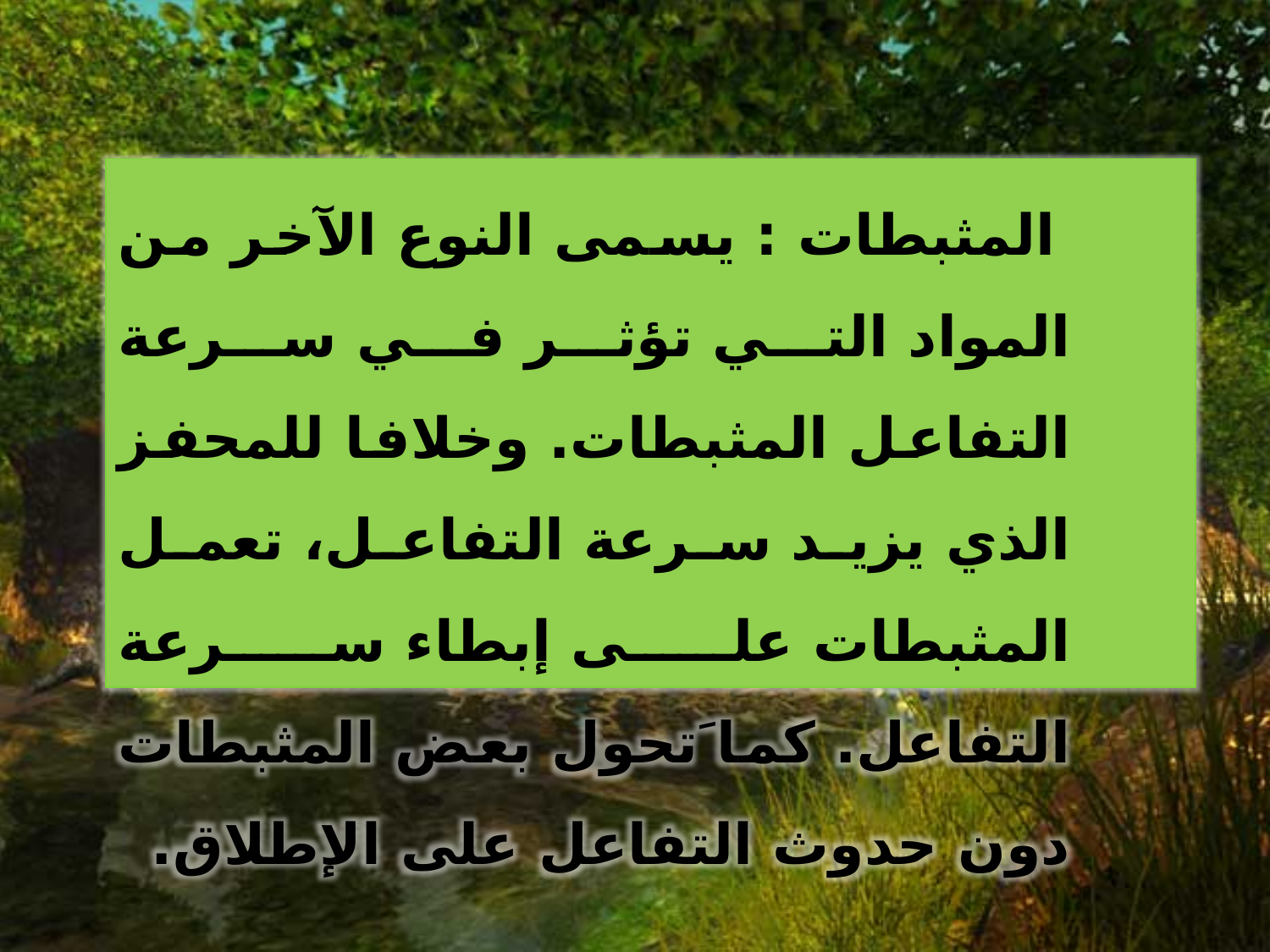

المثبطات : يسمى النوع الآخر من المواد التي تؤثر في سرعة التفاعل المثبطات. وخلافا للمحفز الذي يزيد سرعة التفاعل، تعمل المثبطات على إبطاء سرعة التفاعل. كما َتحول بعض المثبطات دون حدوث التفاعل على الإطلاق.